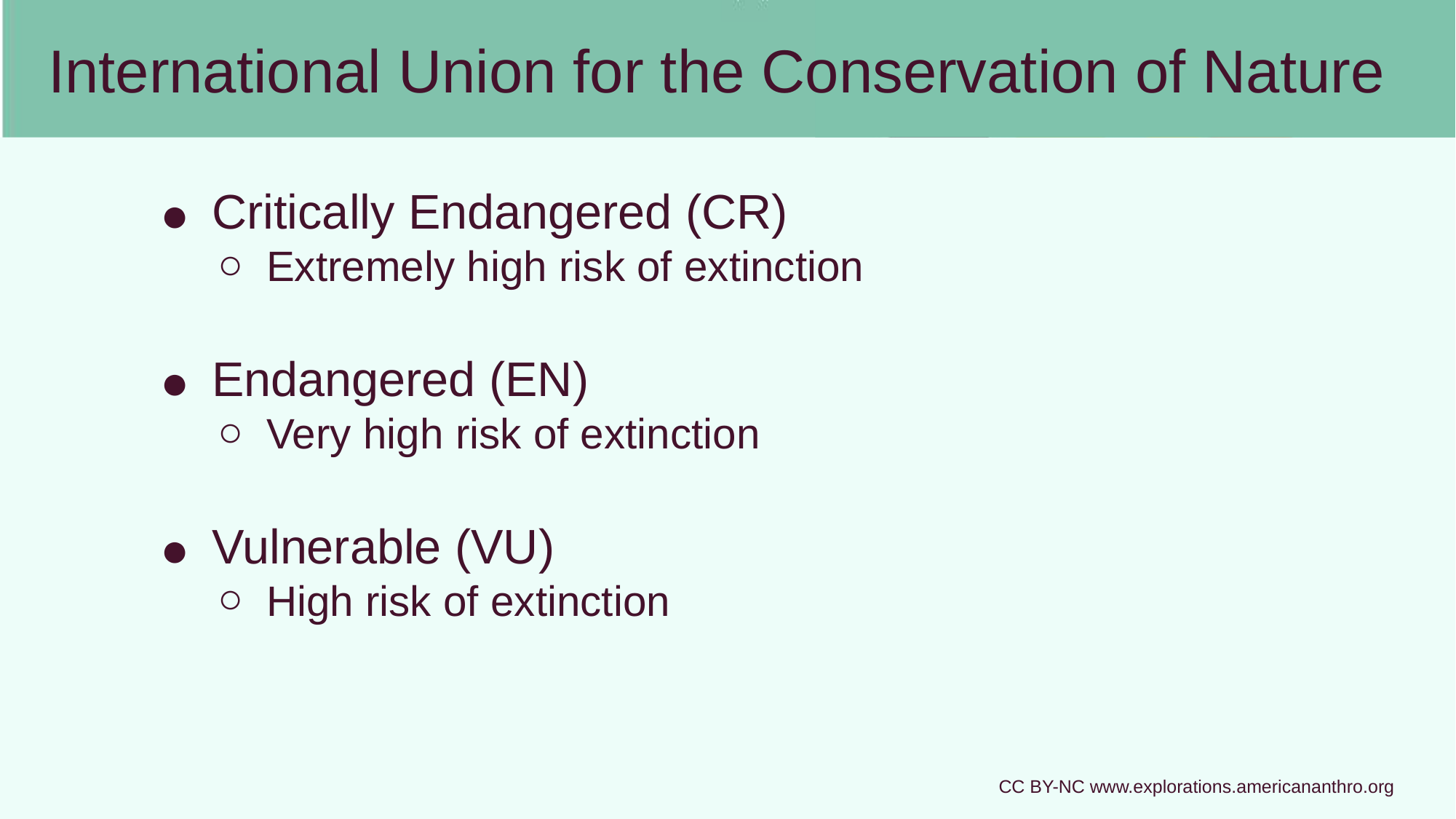

# International Union for the Conservation of Nature
Critically Endangered (CR)
Extremely high risk of extinction

Endangered (EN)
Very high risk of extinction

Vulnerable (VU)
High risk of extinction